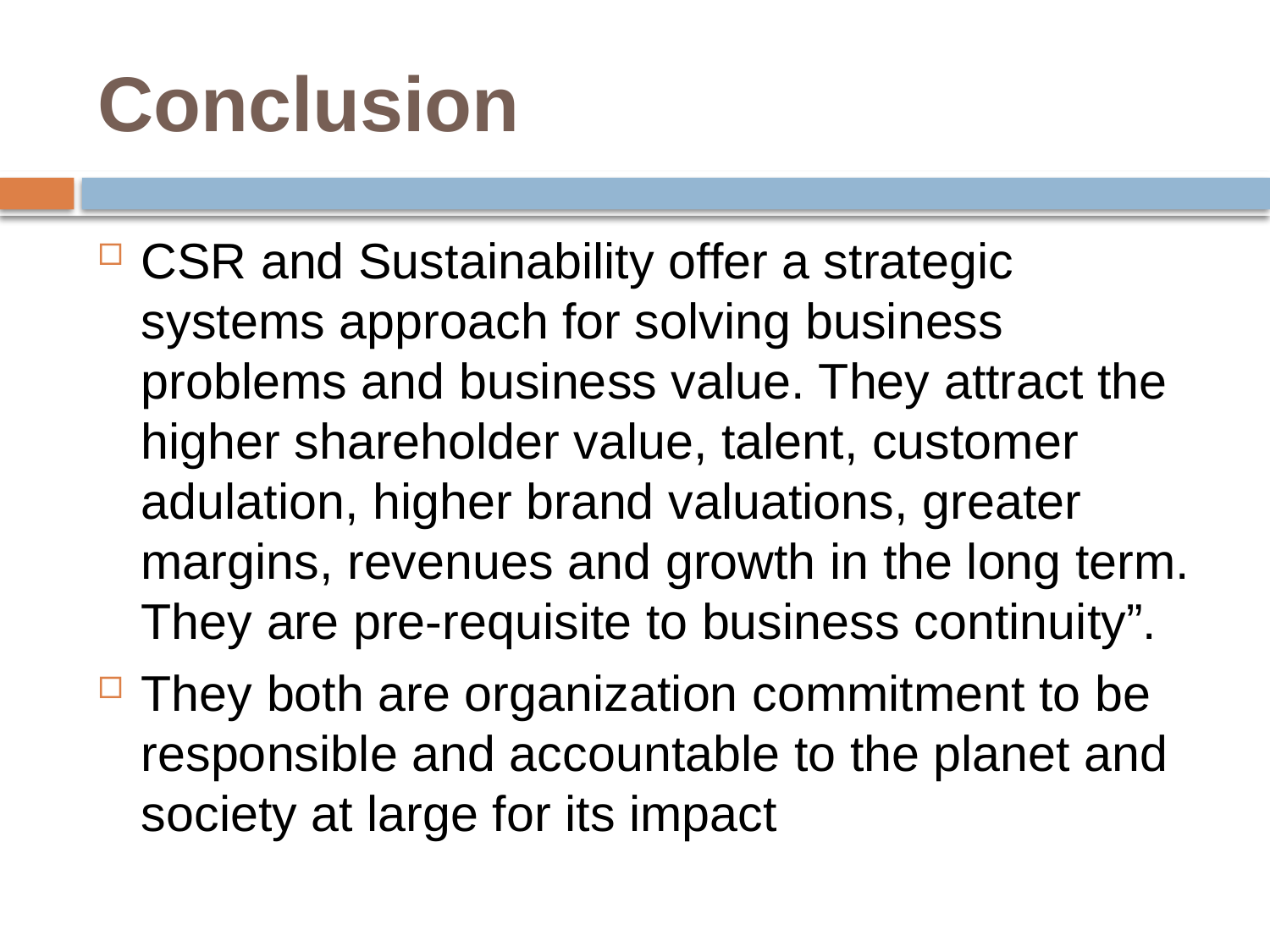

# Conclusion
CSR and Sustainability offer a strategic systems approach for solving business problems and business value. They attract the higher shareholder value, talent, customer adulation, higher brand valuations, greater margins, revenues and growth in the long term. They are pre-requisite to business continuity”.
They both are organization commitment to be responsible and accountable to the planet and society at large for its impact